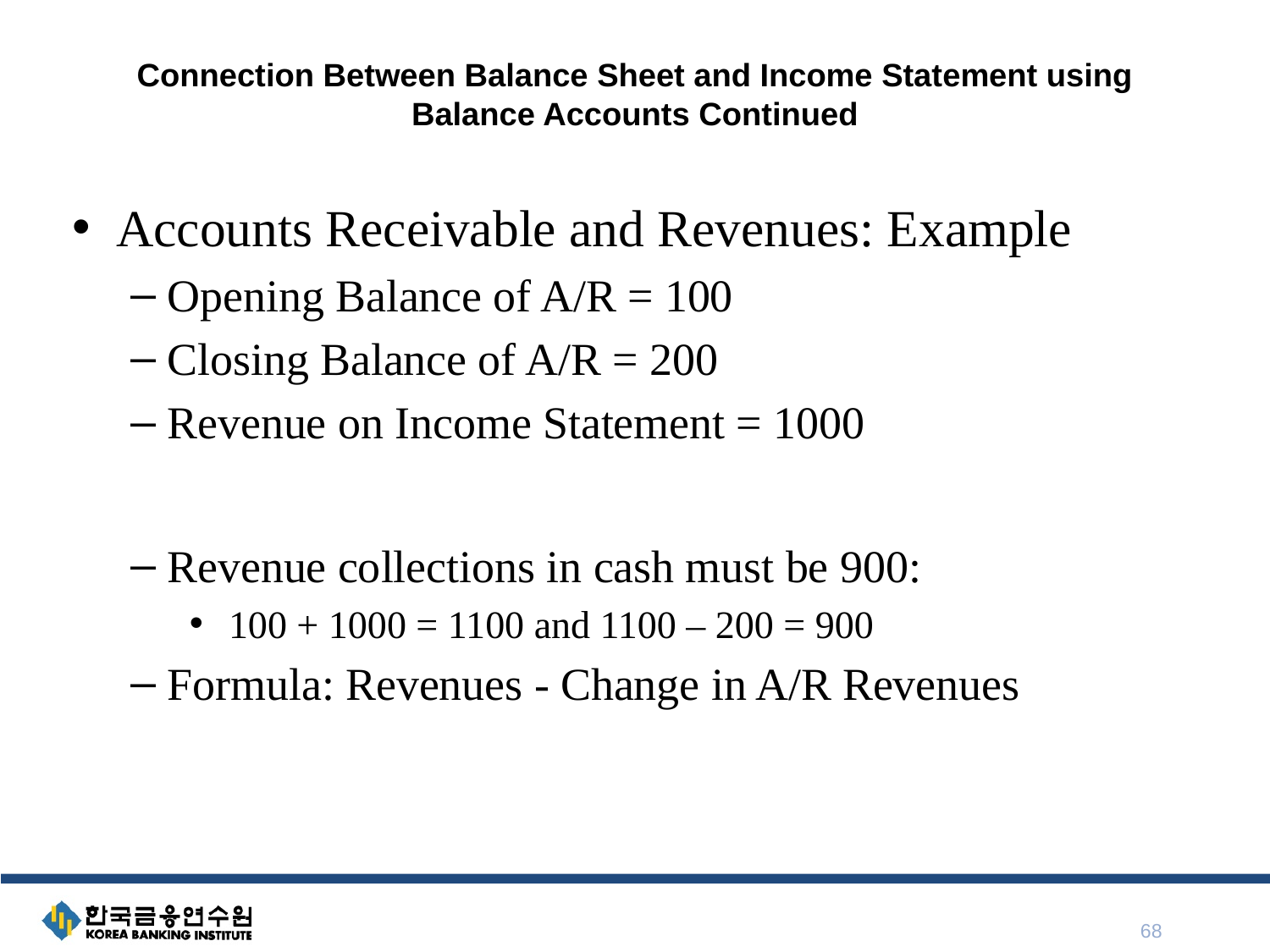

# Connection Between Balance Sheet and Income Statement using Balance Accounts Continued
Accounts Receivable and Revenues: Example
Opening Balance of A/R = 100
Closing Balance of A/R = 200
Revenue on Income Statement = 1000

Revenue collections in cash must be 900:
 100 + 1000 = 1100 and 1100 – 200 = 900
Formula: Revenues - Change in A/R Revenues
68